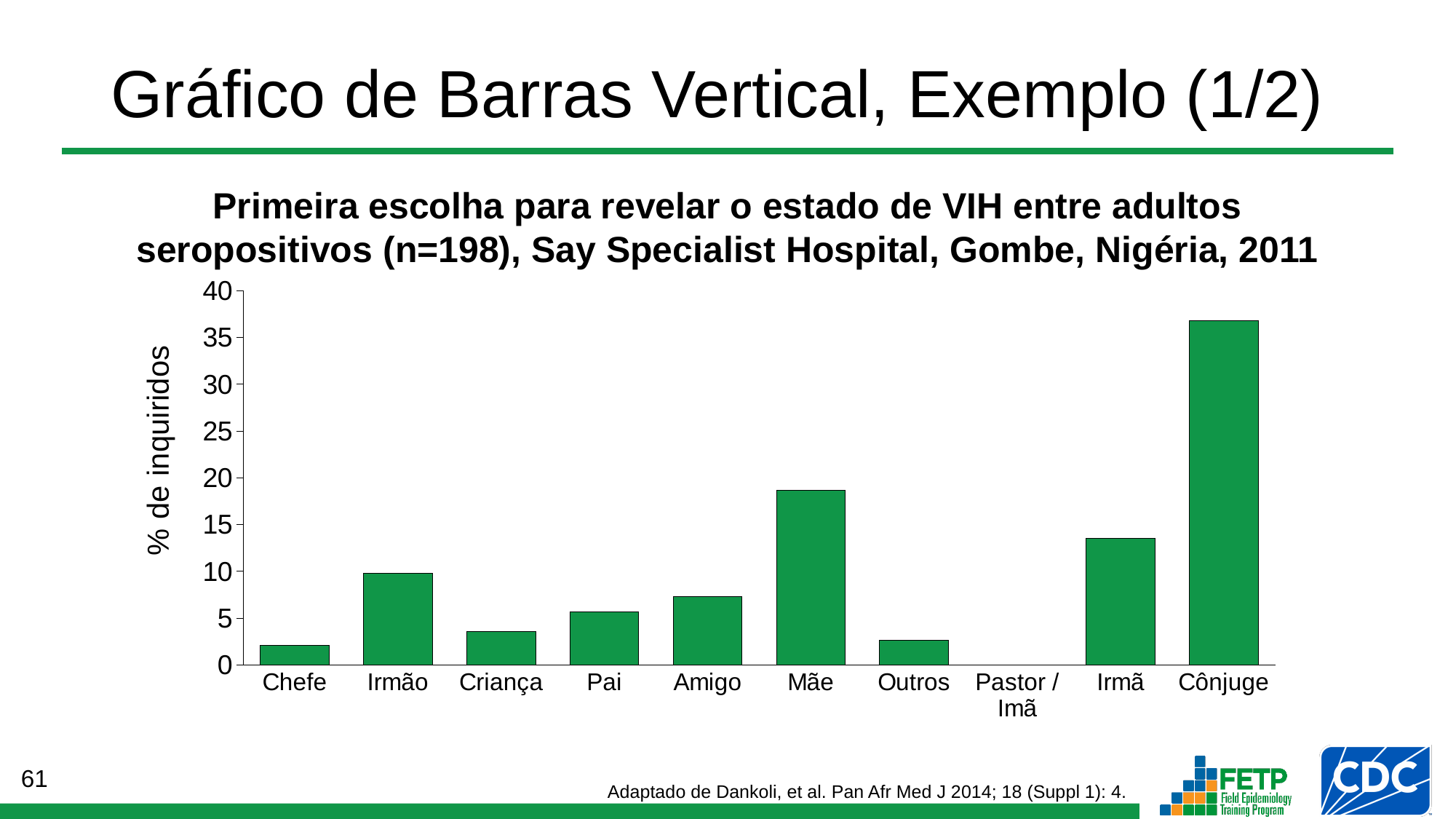

# Gráfico de Barras Vertical, Exemplo (1/2)
Primeira escolha para revelar o estado de VIH entre adultos seropositivos (n=198), Say Specialist Hospital, Gombe, Nigéria, 2011

### Chart

| Category | Série 1 |
|---|---|
| Chefe | 2.1 |
| Irmão | 9.8 |
| Criança | 3.6 |
| Pai | 5.7 |
| Amigo | 7.3 |
| Mãe | 18.7 |
| Outros | 2.6 |
| Pastor / Imã | 0.0 |
| Irmã | 13.5 |
| Cônjuge | 36.8 |
Adaptado de Dankoli, et al. Pan Afr Med J 2014; 18 (Suppl 1): 4.